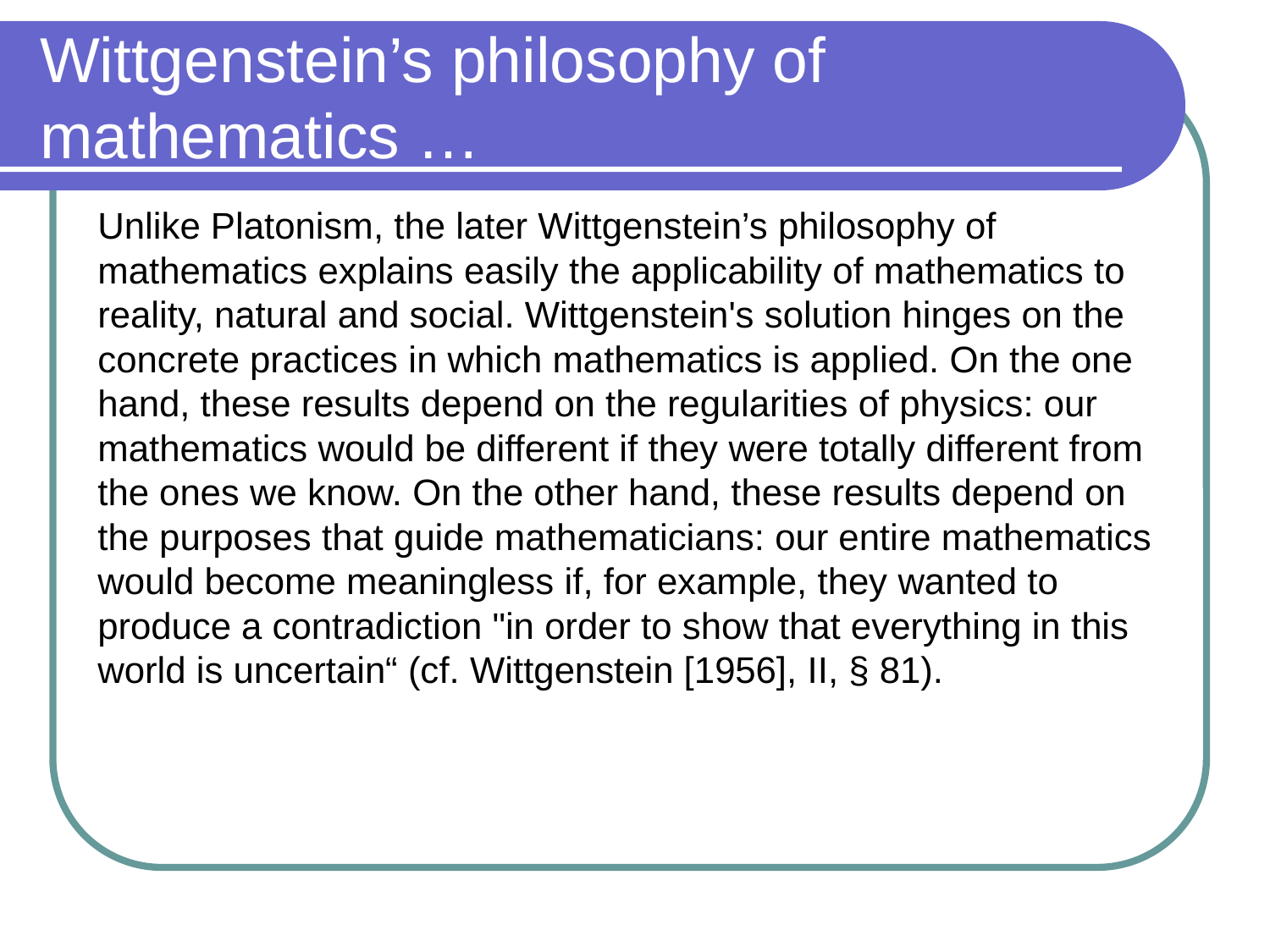

# Wittgenstein’s philosophy of mathematics …
Unlike Platonism, the later Wittgenstein’s philosophy of mathematics explains easily the applicability of mathematics to reality, natural and social. Wittgenstein's solution hinges on the concrete practices in which mathematics is applied. On the one hand, these results depend on the regularities of physics: our mathematics would be different if they were totally different from the ones we know. On the other hand, these results depend on the purposes that guide math­ematicians: our entire mathematics would become meaningless if, for example, they wanted to produce a contradiction "in order to show that everything in this world is uncertain“ (cf. Wittgenstein [1956], II, § 81).